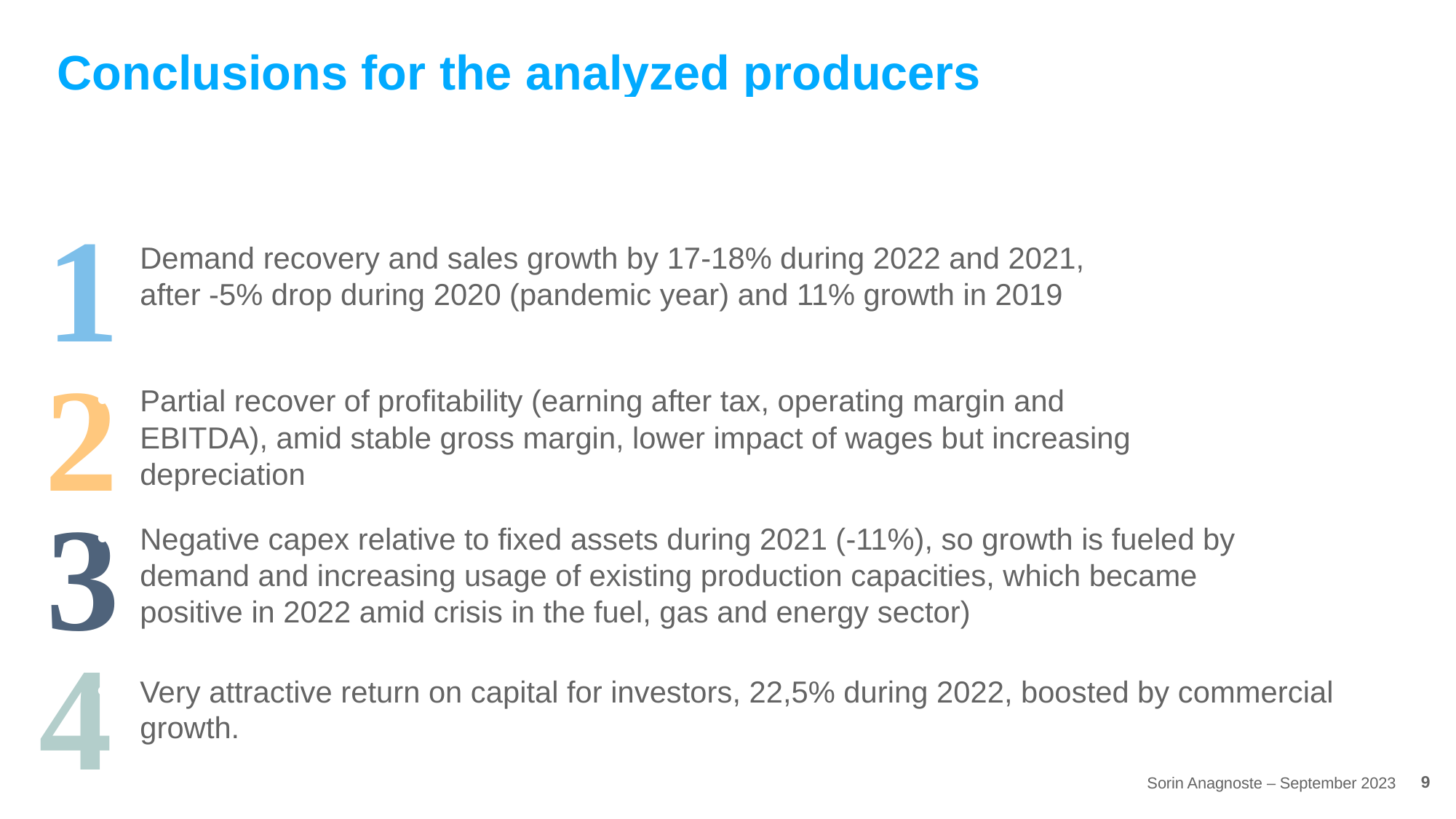

# Conclusions for the analyzed producers

1
Demand recovery and sales growth by 17-18% during 2022 and 2021, after -5% drop during 2020 (pandemic year) and 11% growth in 2019
2
31
Partial recover of profitability (earning after tax, operating margin and EBITDA), amid stable gross margin, lower impact of wages but increasing depreciation
3
Negative capex relative to fixed assets during 2021 (-11%), so growth is fueled by demand and increasing usage of existing production capacities, which became positive in 2022 amid crisis in the fuel, gas and energy sector)
4
Very attractive return on capital for investors, 22,5% during 2022, boosted by commercial growth.